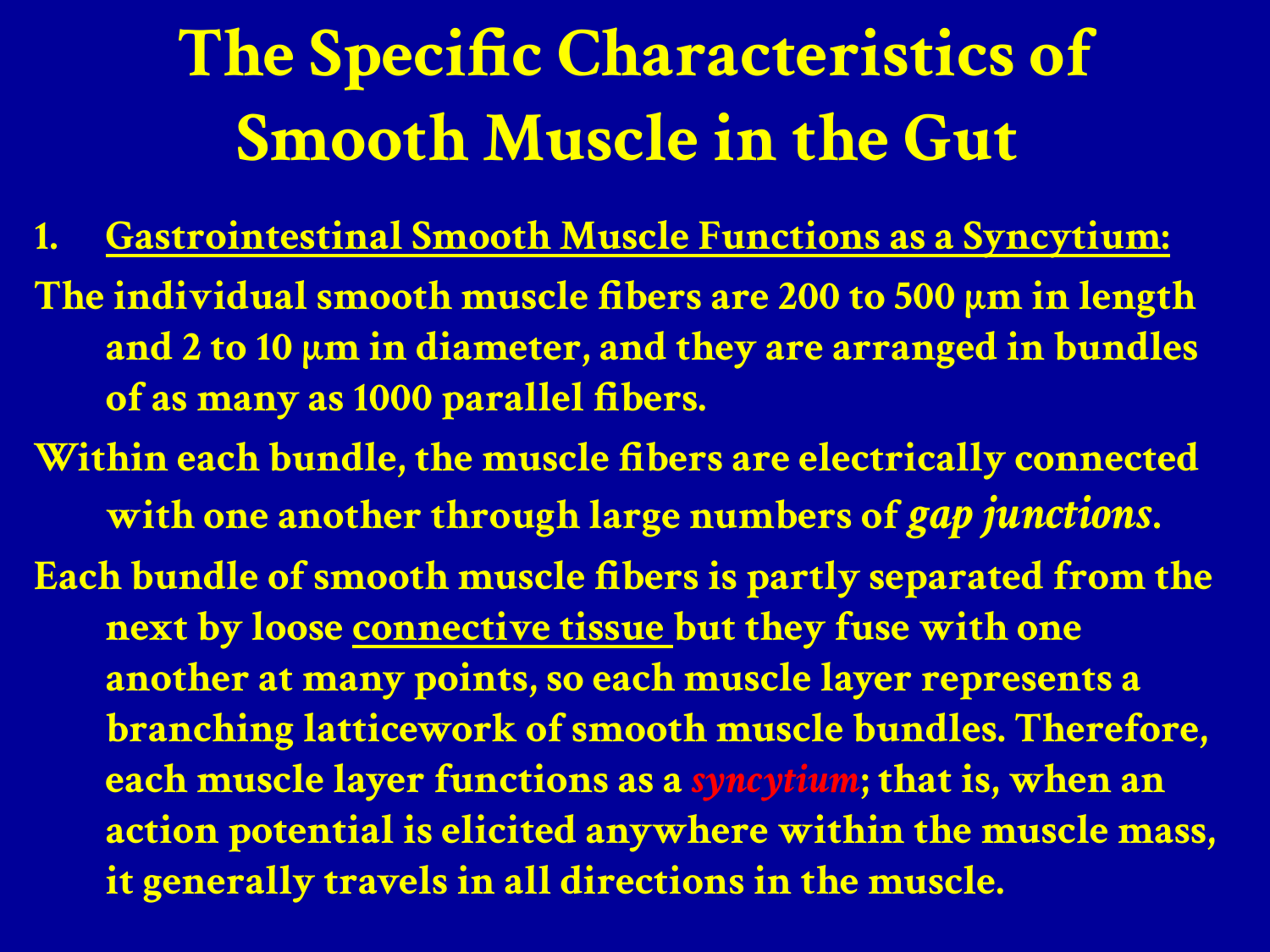

# The Specific Characteristics of Smooth Muscle in the Gut
Gastrointestinal Smooth Muscle Functions as a Syncytium:
The individual smooth muscle fibers are 200 to 500 µm in length and 2 to 10 µm in diameter, and they are arranged in bundles of as many as 1000 parallel fibers.
Within each bundle, the muscle fibers are electrically connected with one another through large numbers of gap junctions.
Each bundle of smooth muscle fibers is partly separated from the next by loose connective tissue but they fuse with one another at many points, so each muscle layer represents a branching latticework of smooth muscle bundles. Therefore, each muscle layer functions as a syncytium; that is, when an action potential is elicited anywhere within the muscle mass, it generally travels in all directions in the muscle.